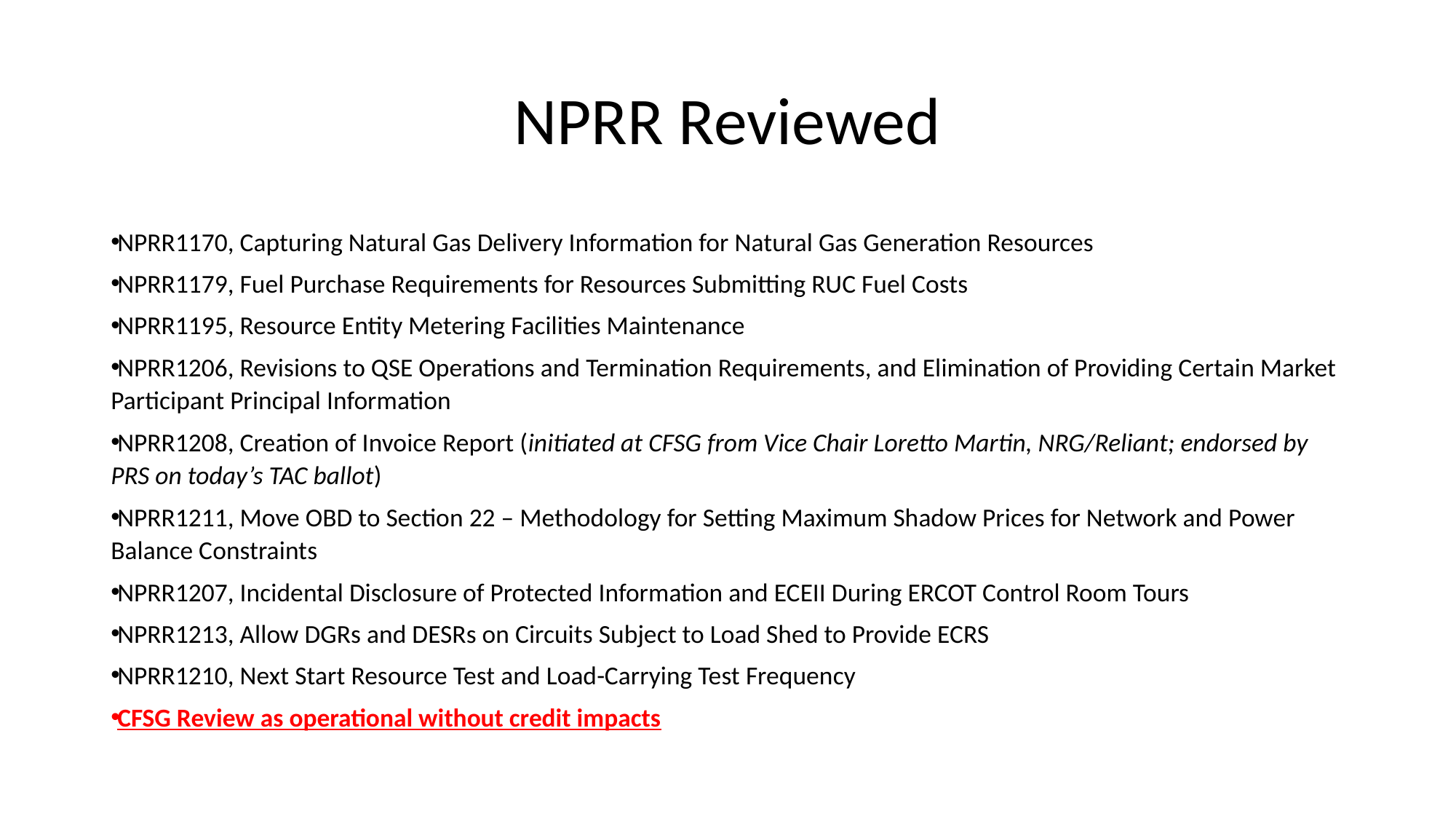

# NPRR Reviewed
NPRR1170, Capturing Natural Gas Delivery Information for Natural Gas Generation Resources
NPRR1179, Fuel Purchase Requirements for Resources Submitting RUC Fuel Costs
NPRR1195, Resource Entity Metering Facilities Maintenance
NPRR1206, Revisions to QSE Operations and Termination Requirements, and Elimination of Providing Certain Market Participant Principal Information
NPRR1208, Creation of Invoice Report (initiated at CFSG from Vice Chair Loretto Martin, NRG/Reliant; endorsed by PRS on today’s TAC ballot)
NPRR1211, Move OBD to Section 22 – Methodology for Setting Maximum Shadow Prices for Network and Power Balance Constraints
NPRR1207, Incidental Disclosure of Protected Information and ECEII During ERCOT Control Room Tours
NPRR1213, Allow DGRs and DESRs on Circuits Subject to Load Shed to Provide ECRS
NPRR1210, Next Start Resource Test and Load-Carrying Test Frequency
CFSG Review as operational without credit impacts